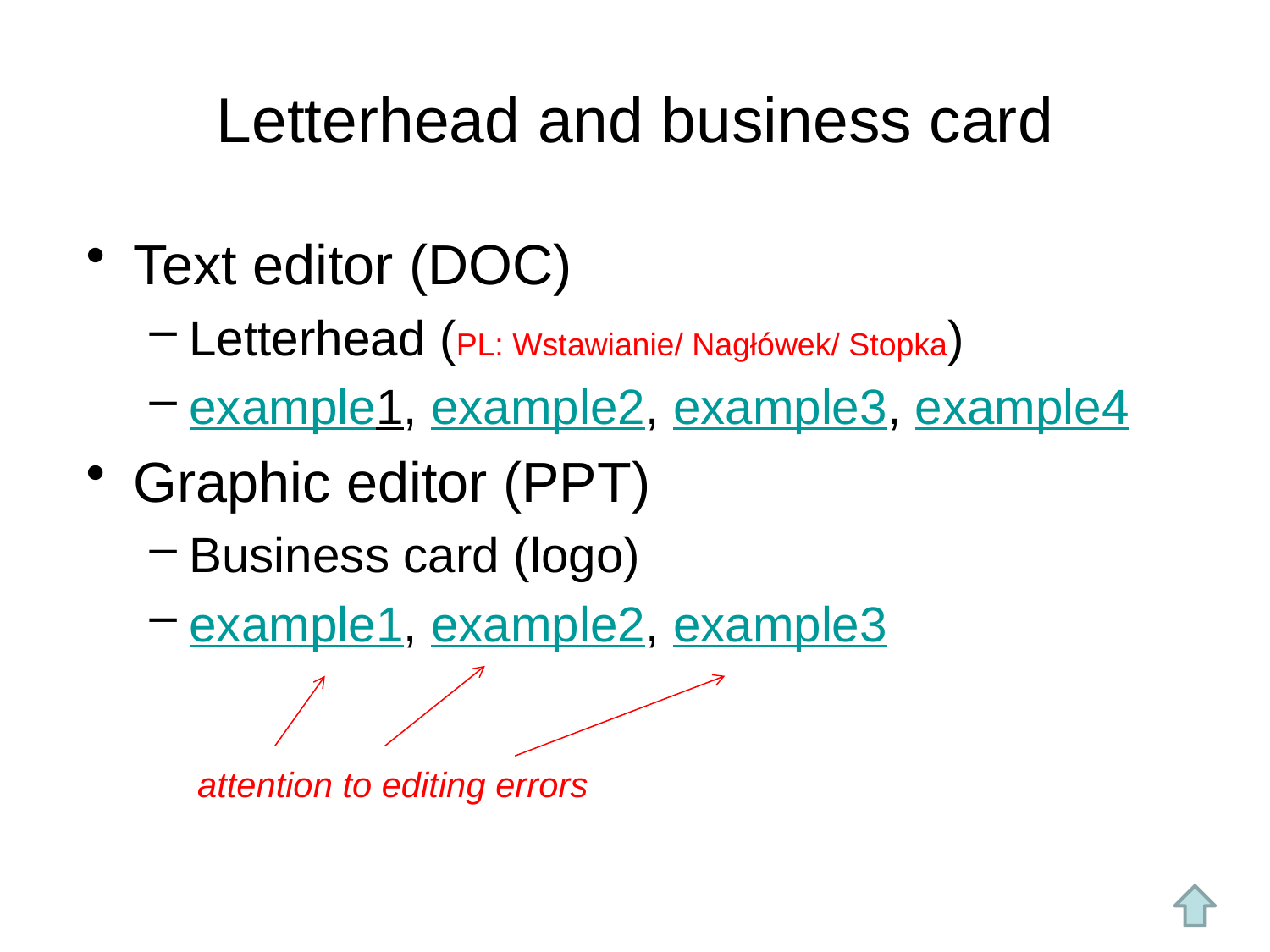

# Letterhead and business card
Text editor (DOC)
Letterhead (PL: Wstawianie/ Nagłówek/ Stopka)
example1, example2, example3, example4
Graphic editor (PPT)
Business card (logo)
example1, example2, example3

attention to editing errors